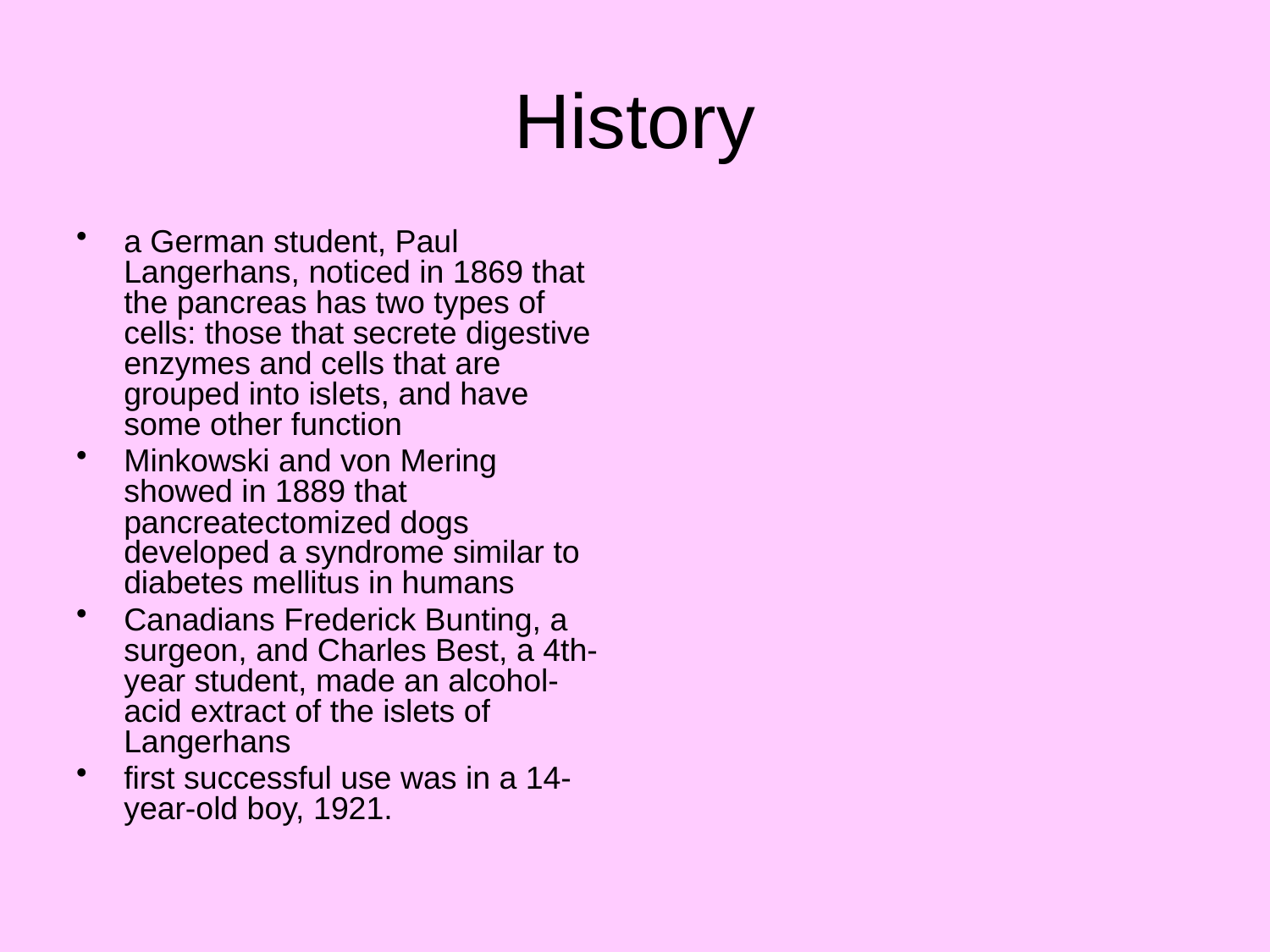

# History
a German student, Paul Langerhans, noticed in 1869 that the pancreas has two types of cells: those that secrete digestive enzymes and cells that are grouped into islets, and have some other function
Minkowski and von Mering showed in 1889 that pancreatectomized dogs developed a syndrome similar to diabetes mellitus in humans
Canadians Frederick Bunting, a surgeon, and Charles Best, a 4th-year student, made an alcohol-acid extract of the islets of Langerhans
first successful use was in a 14-year-old boy, 1921.